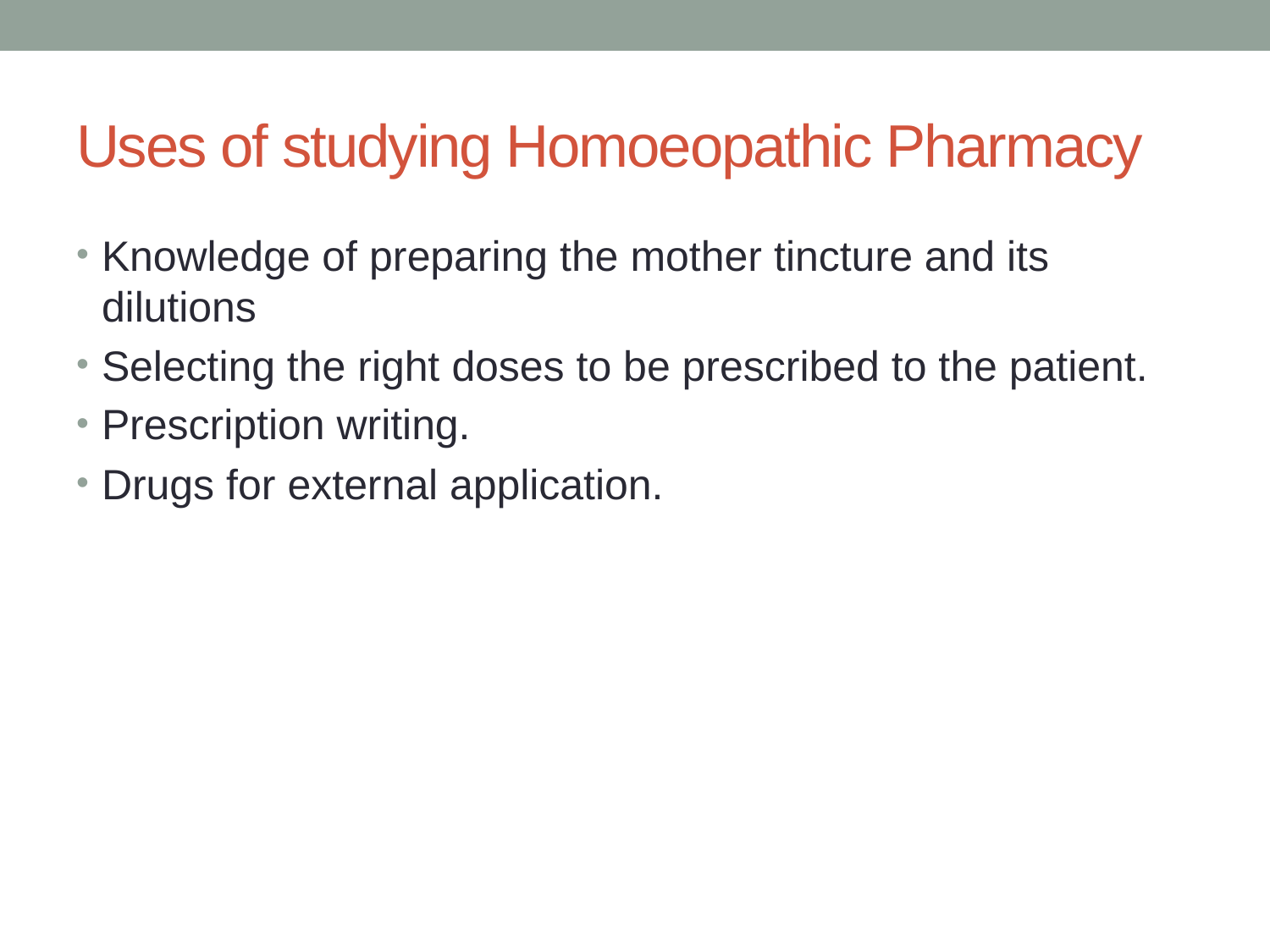

# Uses of studying Homoeopathic Pharmacy
Knowledge of preparing the mother tincture and its dilutions
Selecting the right doses to be prescribed to the patient.
Prescription writing.
Drugs for external application.